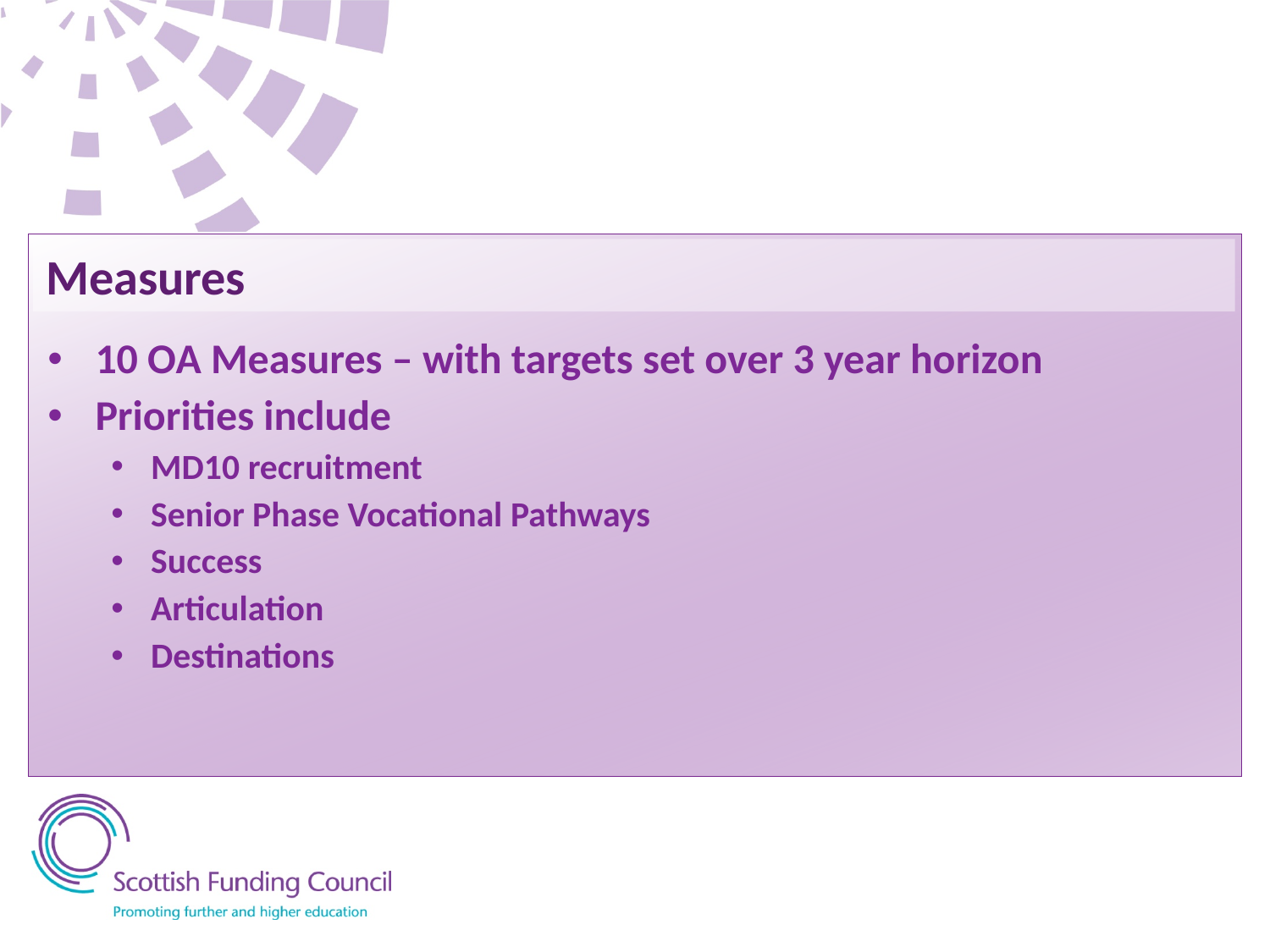

# Measures
10 OA Measures – with targets set over 3 year horizon
Priorities include
MD10 recruitment
Senior Phase Vocational Pathways
Success
Articulation
Destinations